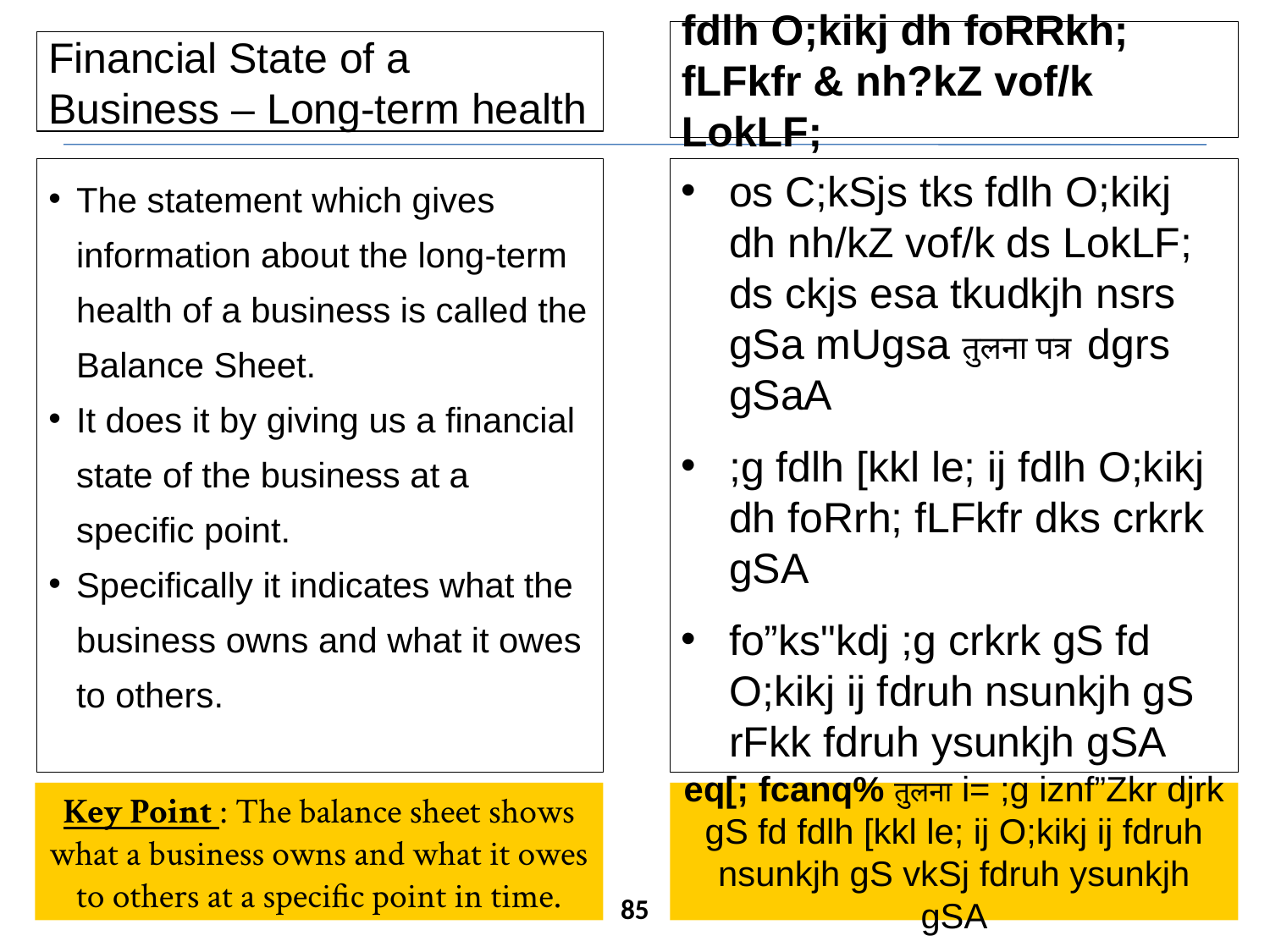

fdlh O;kikj dh foRRkh; fLFkfr & nh?kZ vof/k LokLF;
Financial State of a Business – Long-term health
The statement which gives information about the long-term health of a business is called the Balance Sheet.
It does it by giving us a financial state of the business at a specific point.
Specifically it indicates what the business owns and what it owes to others.
os C;kSjs tks fdlh O;kikj dh nh/kZ vof/k ds LokLF; ds ckjs esa tkudkjh nsrs gSa mUgsa तुलना पत्र  dgrs gSaA
;g fdlh [kkl le; ij fdlh O;kikj dh foRrh; fLFkfr dks crkrk gSA
fo”ks"kdj ;g crkrk gS fd O;kikj ij fdruh nsunkjh gS rFkk fdruh ysunkjh gSA

Key Point : The balance sheet shows what a business owns and what it owes to others at a specific point in time.
eq[; fcanq% तुलना i= ;g iznf”Zkr djrk gS fd fdlh [kkl le; ij O;kikj ij fdruh nsunkjh gS vkSj fdruh ysunkjh gSA
85